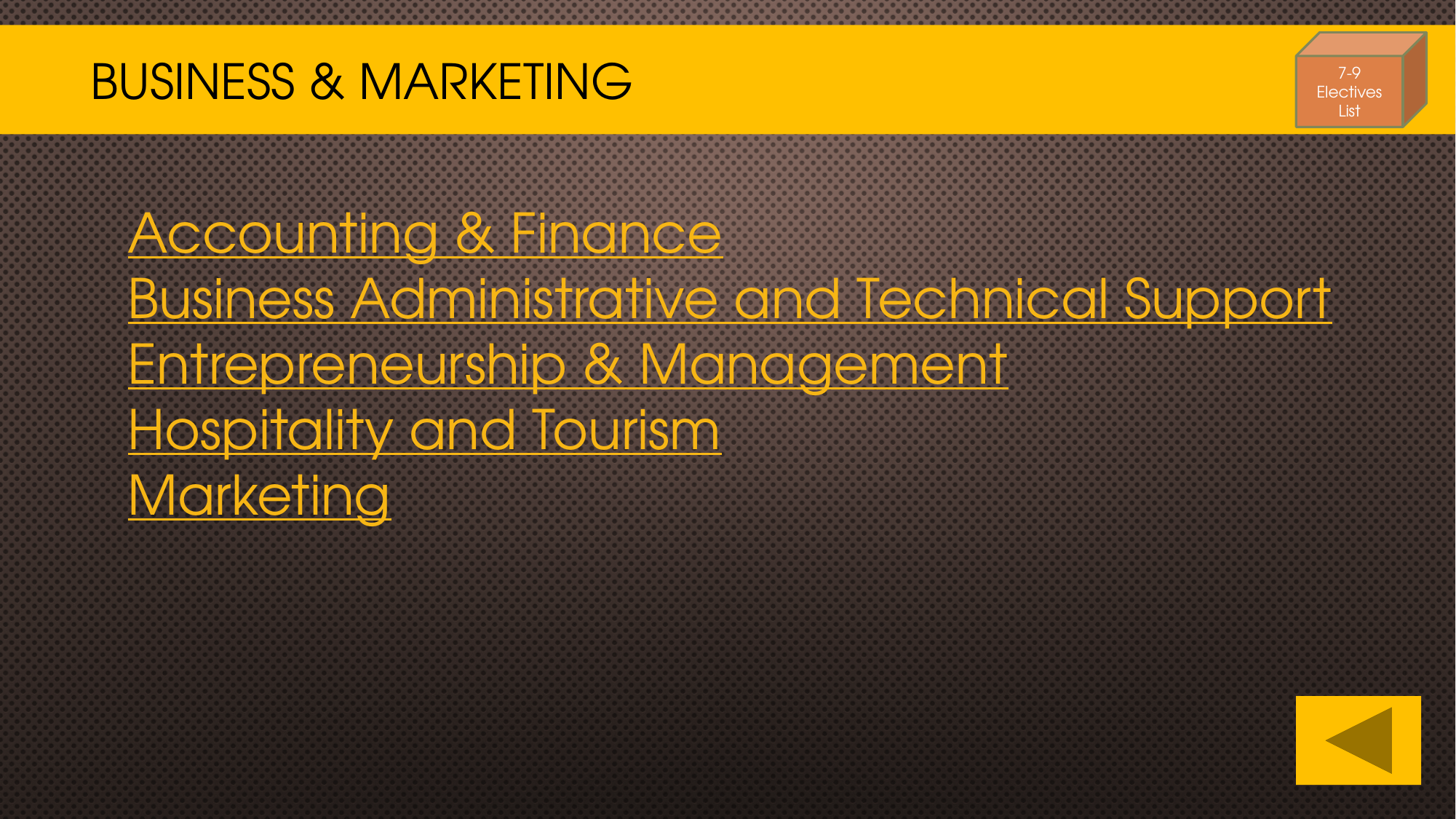

# Business & Marketing

7-9
Electives List
Accounting & Finance
Business Administrative and Technical Support
Entrepreneurship & Management
Hospitality and Tourism
Marketing